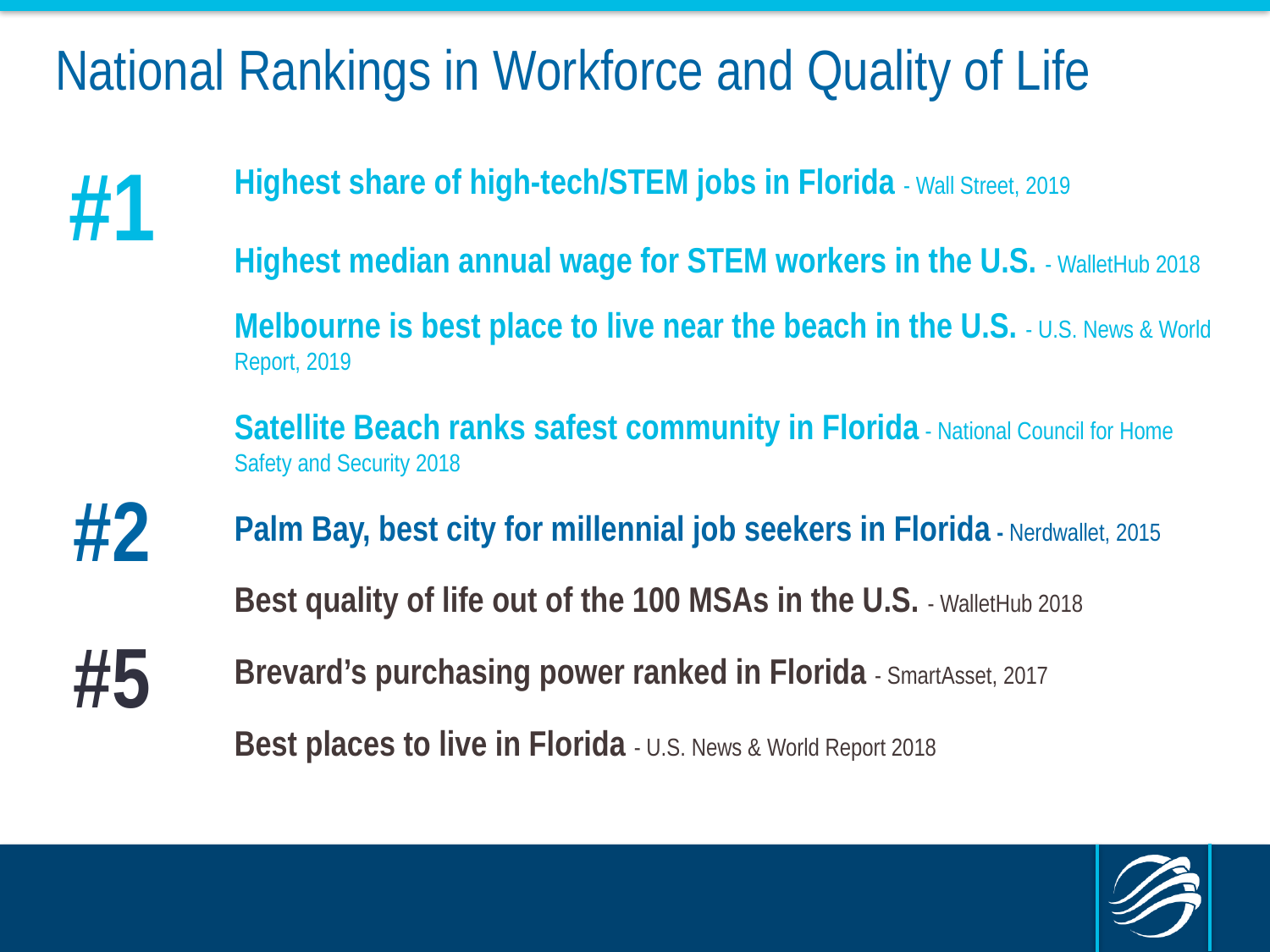

# National Rankings in Workforce and Quality of Life
#1
Highest share of high-tech/STEM jobs in Florida - Wall Street, 2019
Highest median annual wage for STEM workers in the U.S. - WalletHub 2018
Melbourne is best place to live near the beach in the U.S. - U.S. News & World Report, 2019

Satellite Beach ranks safest community in Florida - National Council for Home Safety and Security 2018

Palm Bay, best city for millennial job seekers in Florida - Nerdwallet, 2015

Best quality of life out of the 100 MSAs in the U.S. - WalletHub 2018

Brevard’s purchasing power ranked in Florida - SmartAsset, 2017

Best places to live in Florida - U.S. News & World Report 2018

#2
#5